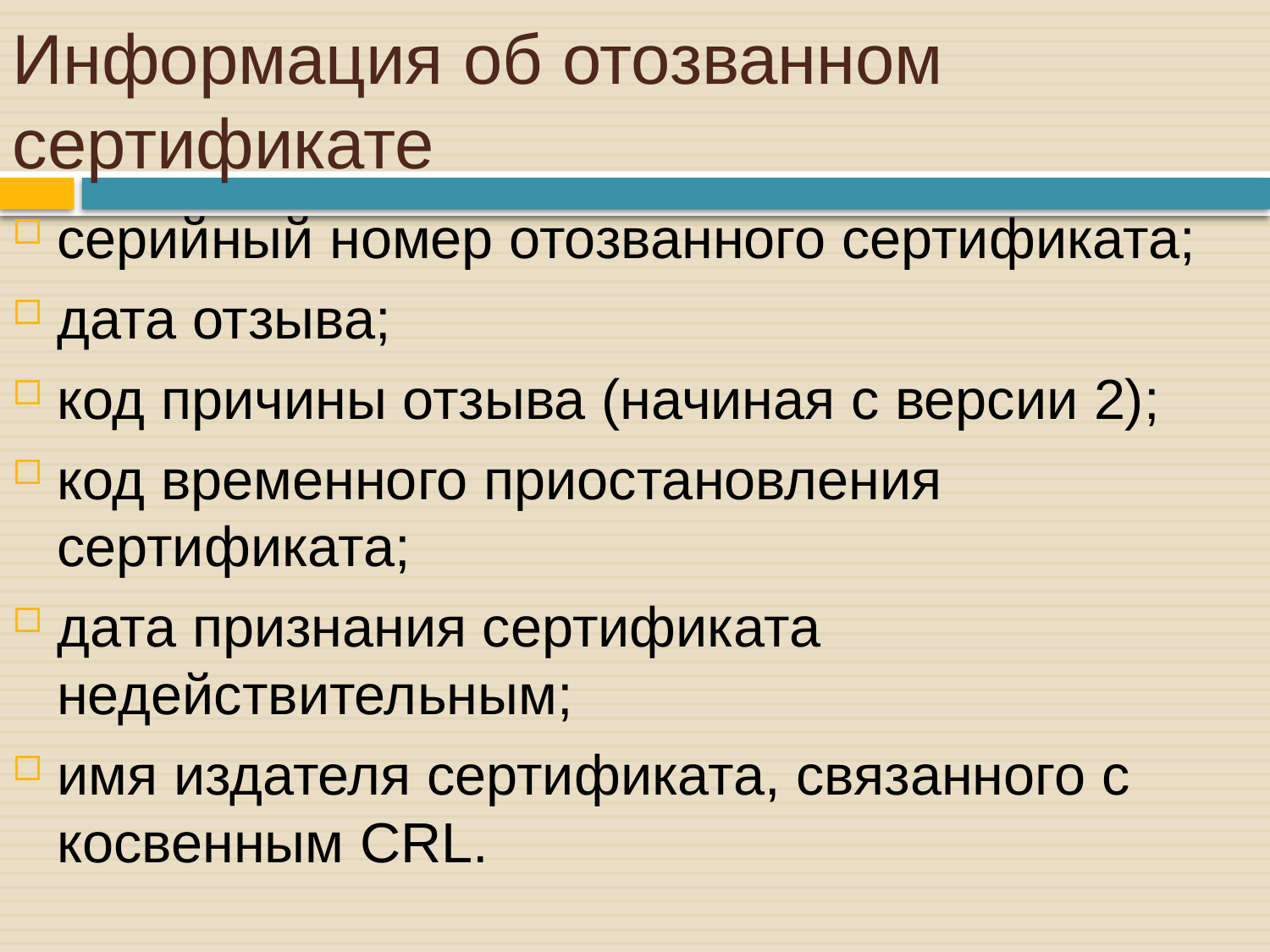

# Информация об отозванном сертификате
серийный номер отозванного сертификата;
дата отзыва;
код причины отзыва (начиная с версии 2);
код временного приостановления сертификата;
дата признания сертификата недействительным;
имя издателя сертификата, связанного с косвенным CRL.